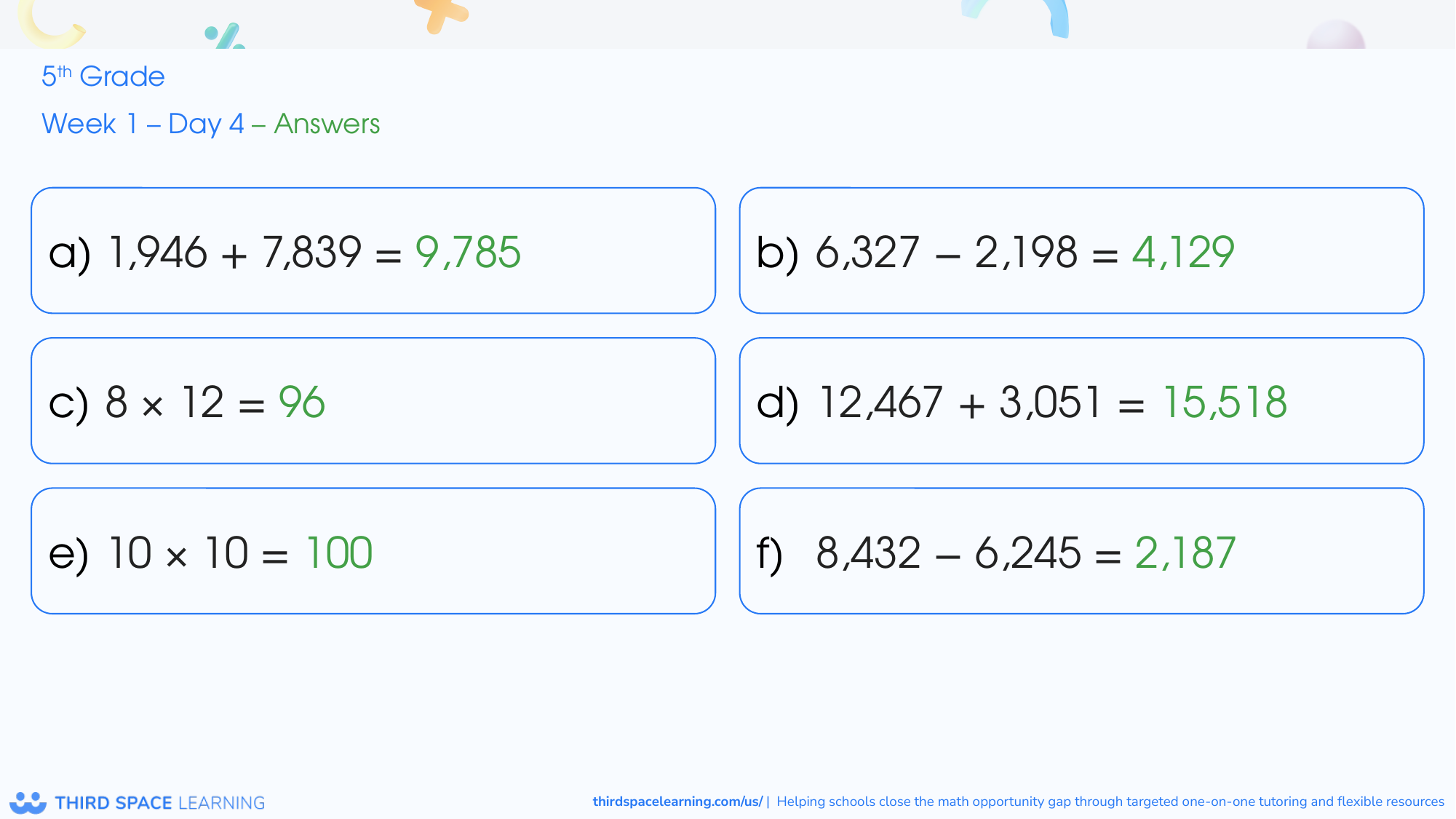

5th Grade
Week 1 – Day 4 – Answers
1,946 + 7,839 = 9,785
6,327 − 2,198 = 4,129
8 × 12 = 96
12,467 + 3,051 = 15,518
10 × 10 = 100
8,432 − 6,245 = 2,187